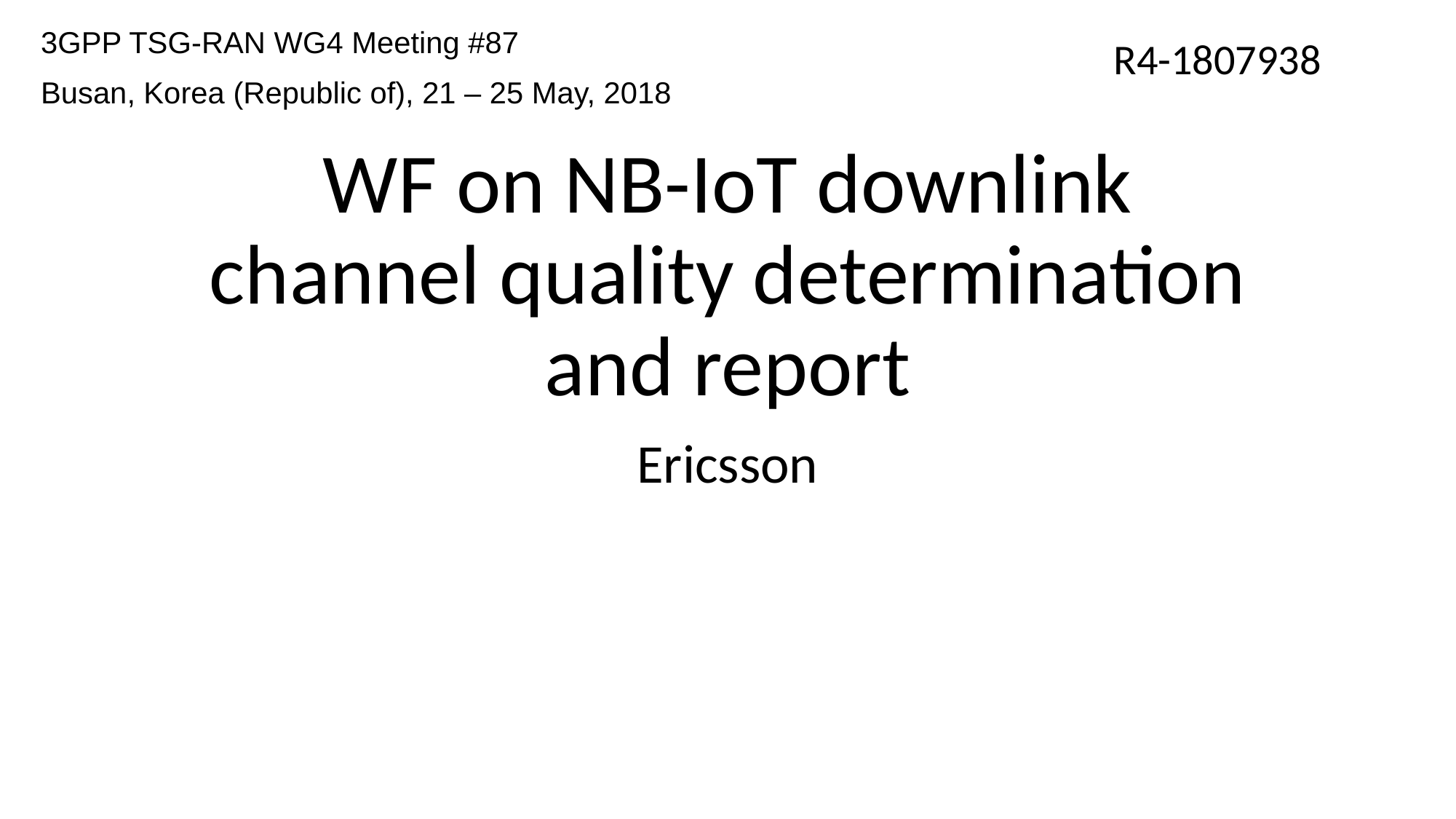

3GPP TSG-RAN WG4 Meeting #87
Busan, Korea (Republic of), 21 – 25 May, 2018
R4-1807938
# WF on NB-IoT downlink channel quality determination and report
Ericsson